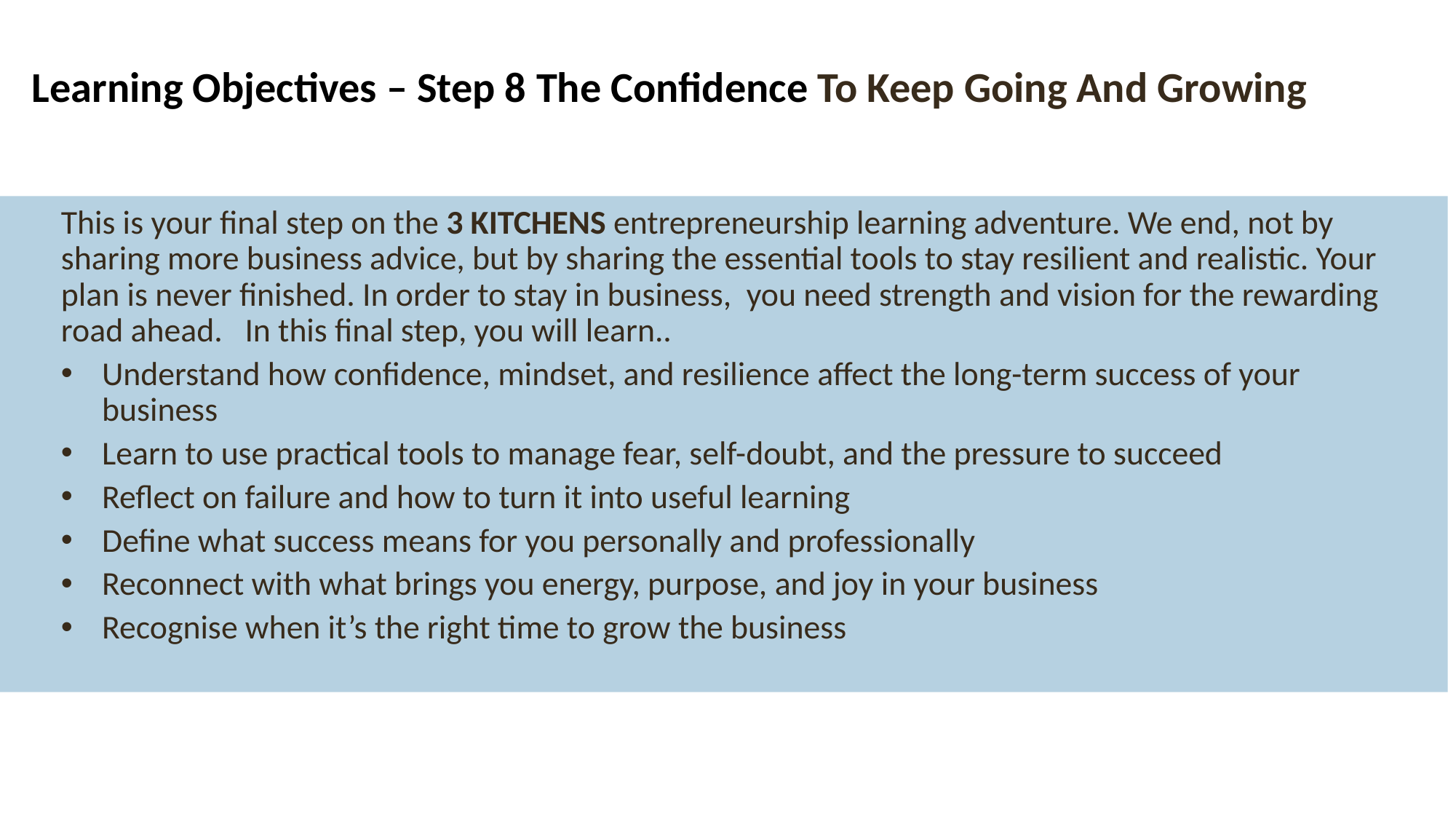

Learning Objectives – Step 8 The Confidence To Keep Going And Growing

This is your final step on the 3 KITCHENS entrepreneurship learning adventure. We end, not by sharing more business advice, but by sharing the essential tools to stay resilient and realistic. Your plan is never finished. In order to stay in business,  you need strength and vision for the rewarding road ahead.   In this final step, you will learn..
Understand how confidence, mindset, and resilience affect the long-term success of your business
Learn to use practical tools to manage fear, self-doubt, and the pressure to succeed
Reflect on failure and how to turn it into useful learning
Define what success means for you personally and professionally
Reconnect with what brings you energy, purpose, and joy in your business
Recognise when it’s the right time to grow the business